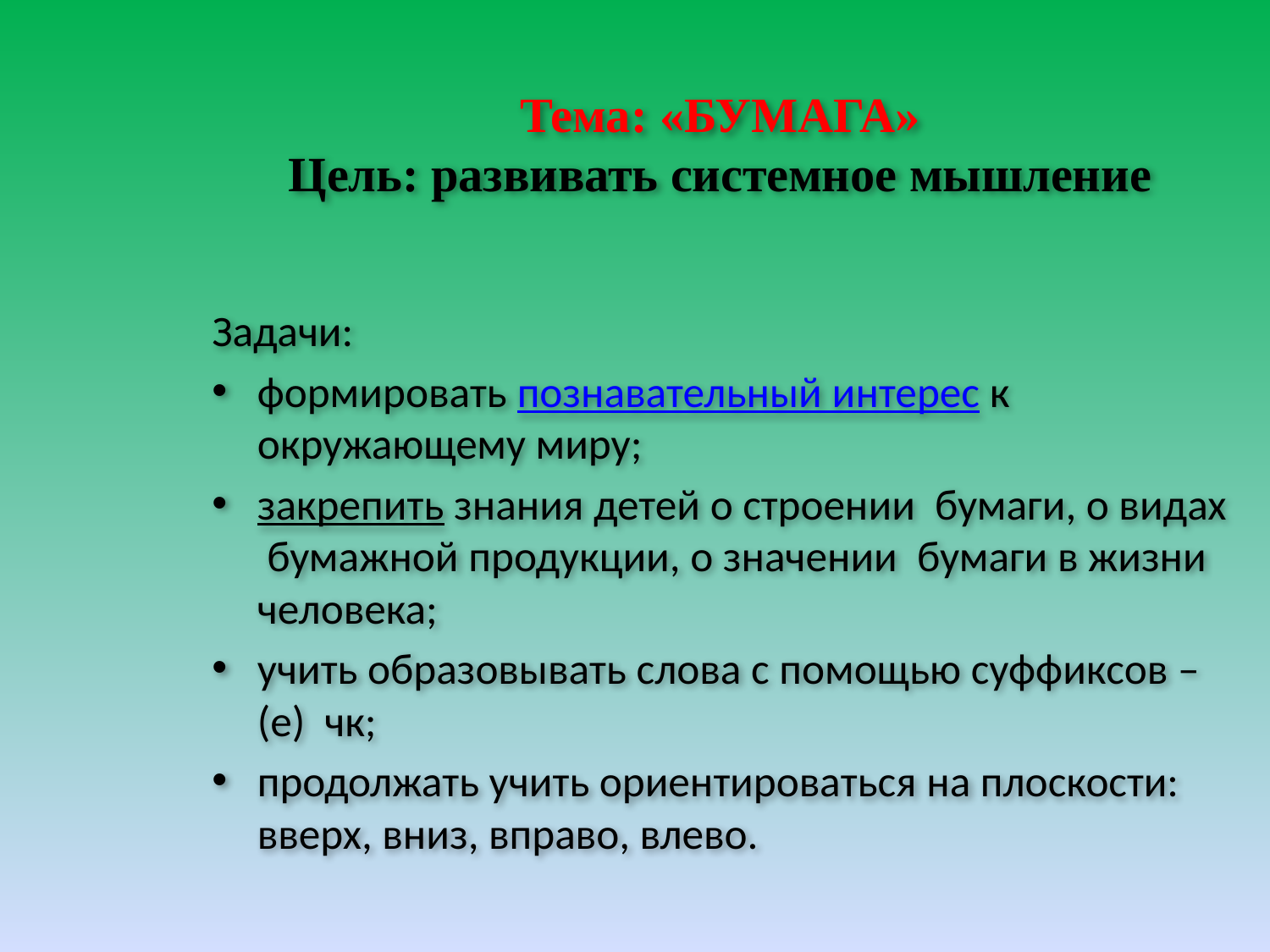

# Тема: «БУМАГА» Цель: развивать системное мышление

Задачи:
формировать познавательный интерес к окружающему миру;
закрепить знания детей о строении  бумаги, о видах  бумажной продукции, о значении  бумаги в жизни человека;
учить образовывать слова с помощью суффиксов –(е)  чк;
продолжать учить ориентироваться на плоскости: вверх, вниз, вправо, влево.